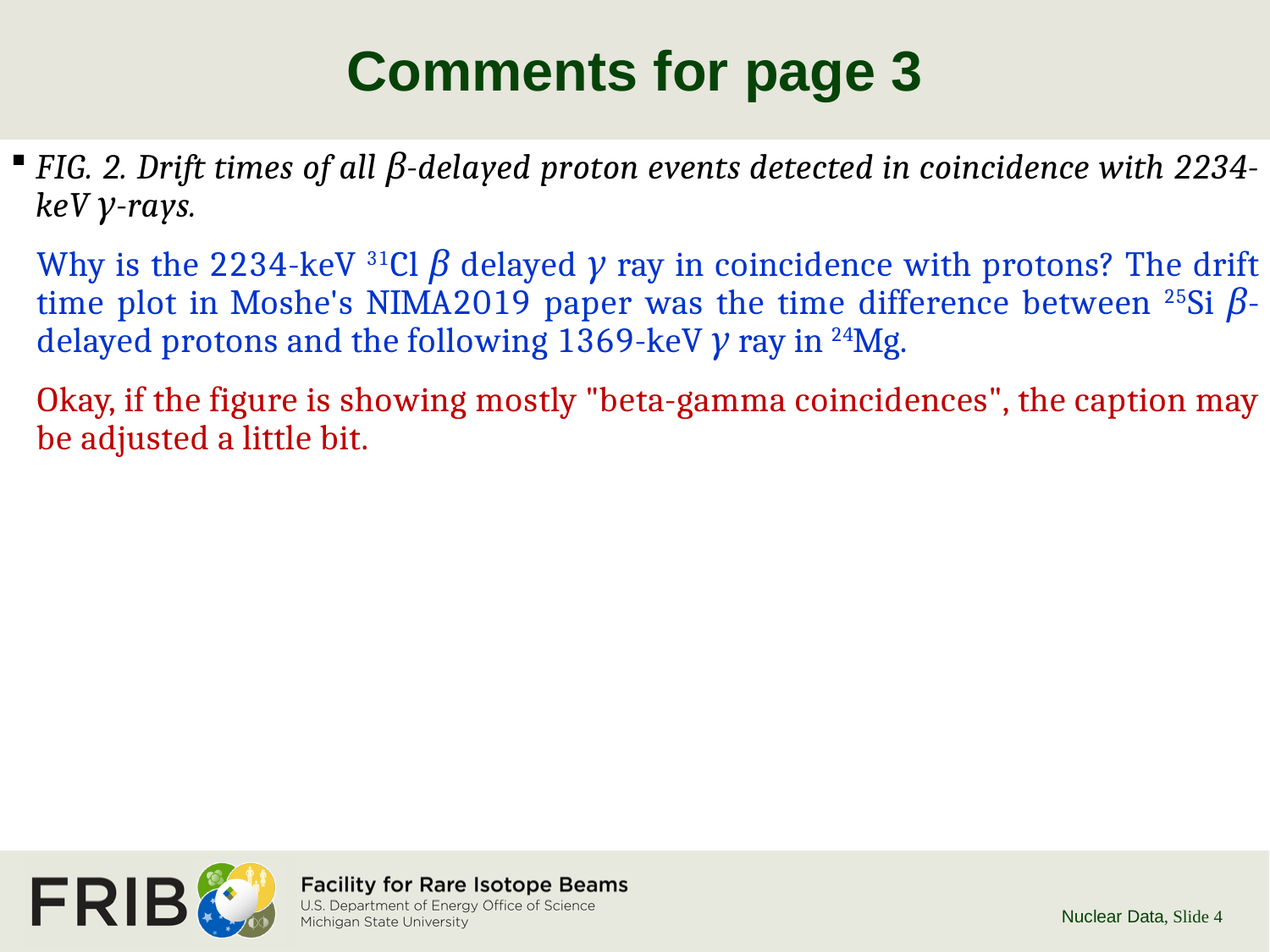

# Comments for page 3
FIG. 2. Drift times of all β-delayed proton events detected in coincidence with 2234-keV γ-rays.
Why is the 2234-keV 31Cl β delayed γ ray in coincidence with protons? The drift time plot in Moshe's NIMA2019 paper was the time difference between 25Si β-delayed protons and the following 1369-keV γ ray in 24Mg.
Okay, if the figure is showing mostly "beta-gamma coincidences", the caption may be adjusted a little bit.
Nuclear Data
, Slide 4